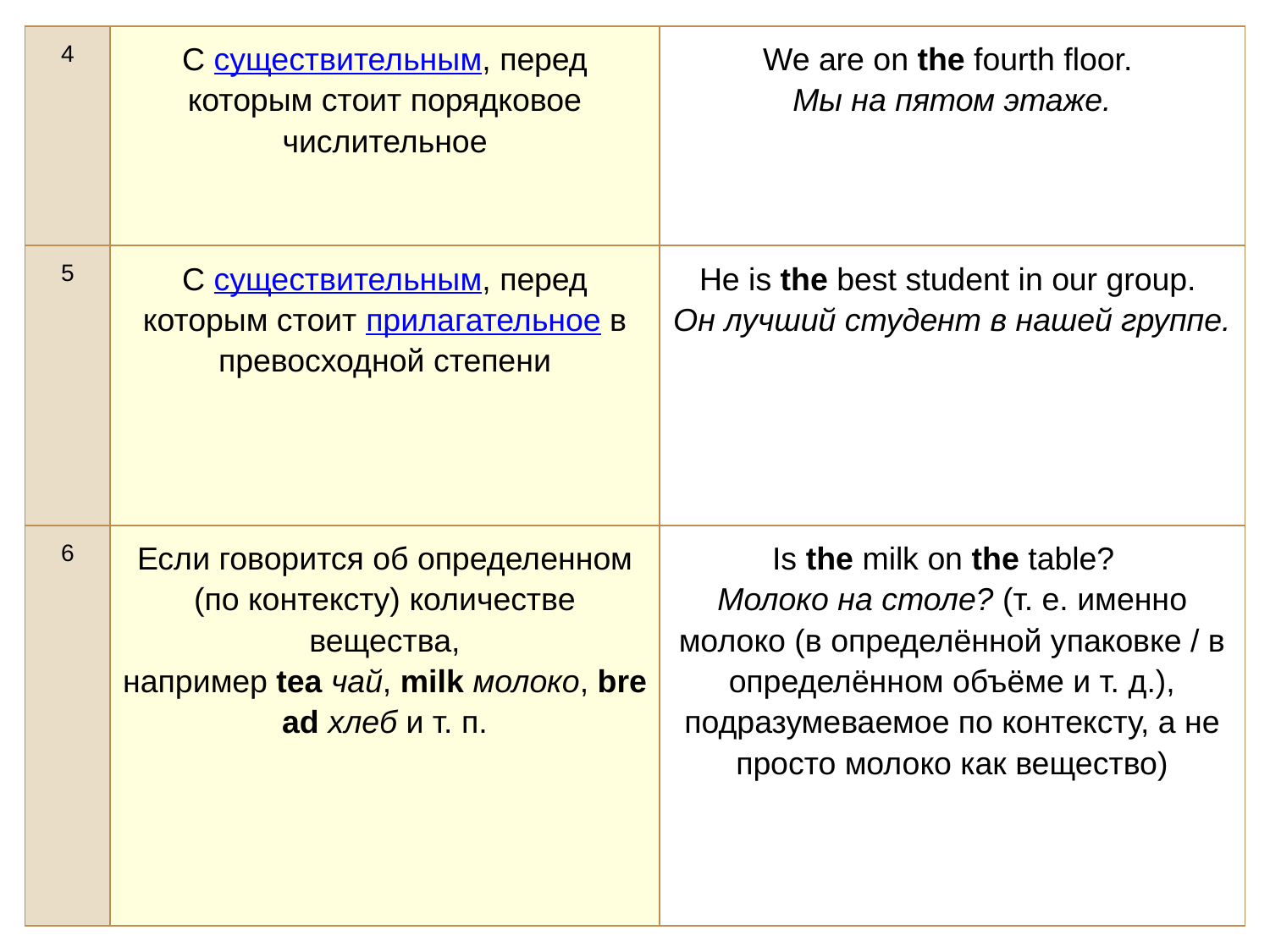

| 4 | С существительным, перед которым стоит порядковое числительное | We are on the fourth floor.  Мы на пятом этаже. |
| --- | --- | --- |
| 5 | С существительным, перед которым стоит прилагательное в превосходной степени | He is the best student in our group.  Он лучший студент в нашей группе. |
| 6 | Если говорится об определенном (по контексту) количестве вещества, например tea чай, milk молоко, bread хлеб и т. п. | Is the milk on the table?   Молоко на столе? (т. е. именно молоко (в определённой упаковке / в определённом объёме и т. д.), подразумеваемое по контексту, а не просто молоко как вещество) |